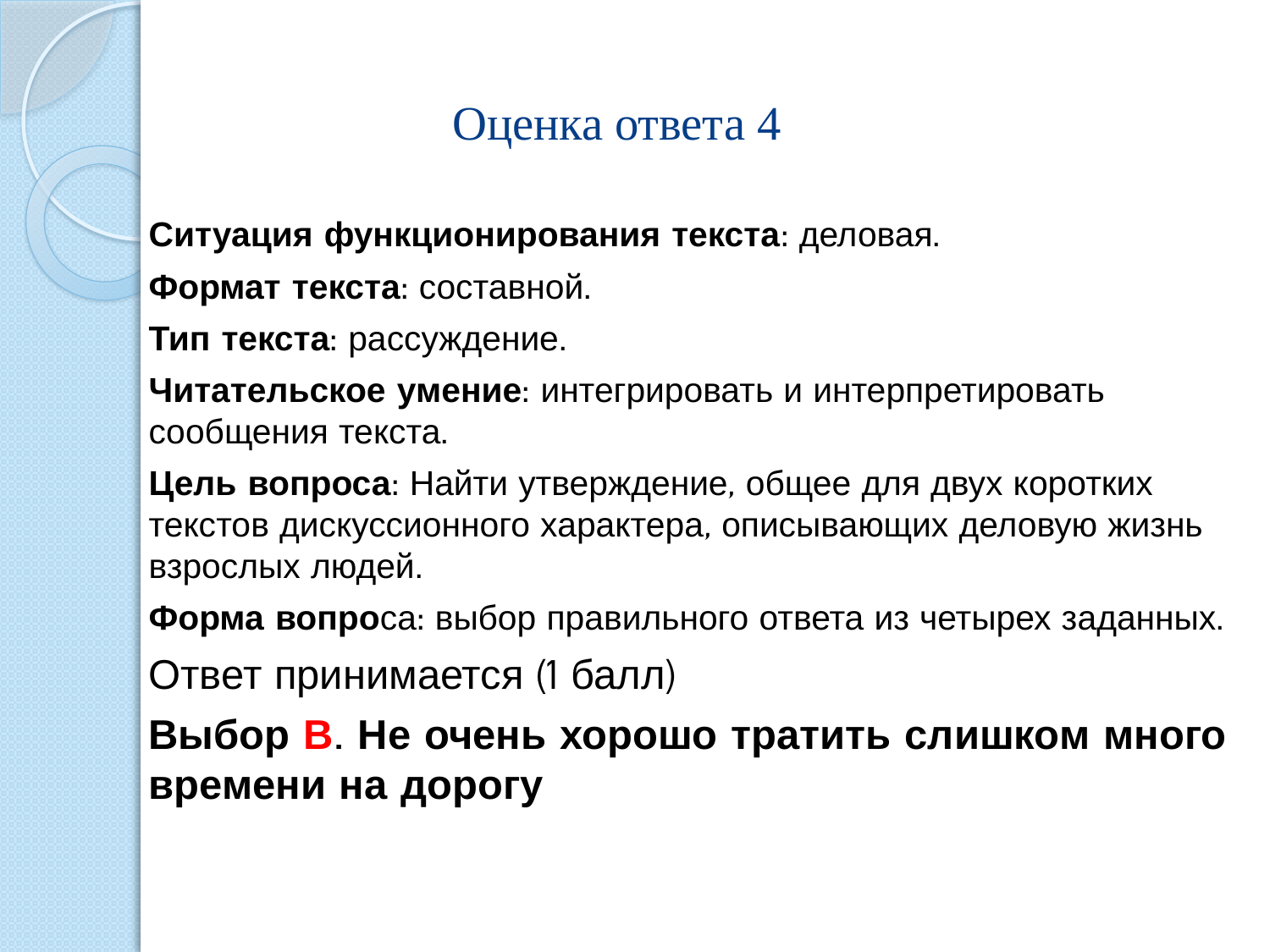

# Оценка ответа 4
Ситуация функционирования текста: деловая.
Формат текста: составной.
Тип текста: рассуждение.
Читательское умение: интегрировать и интерпретировать сообщения текста.
Цель вопроса: Найти утверждение, общее для двух коротких текстов дискуссионного характера, описывающих деловую жизнь взрослых людей.
Форма вопроса: выбор правильного ответа из четырех заданных.
Ответ принимается (1 балл)
Выбор В. Не очень хорошо тратить слишком много времени на дорогу